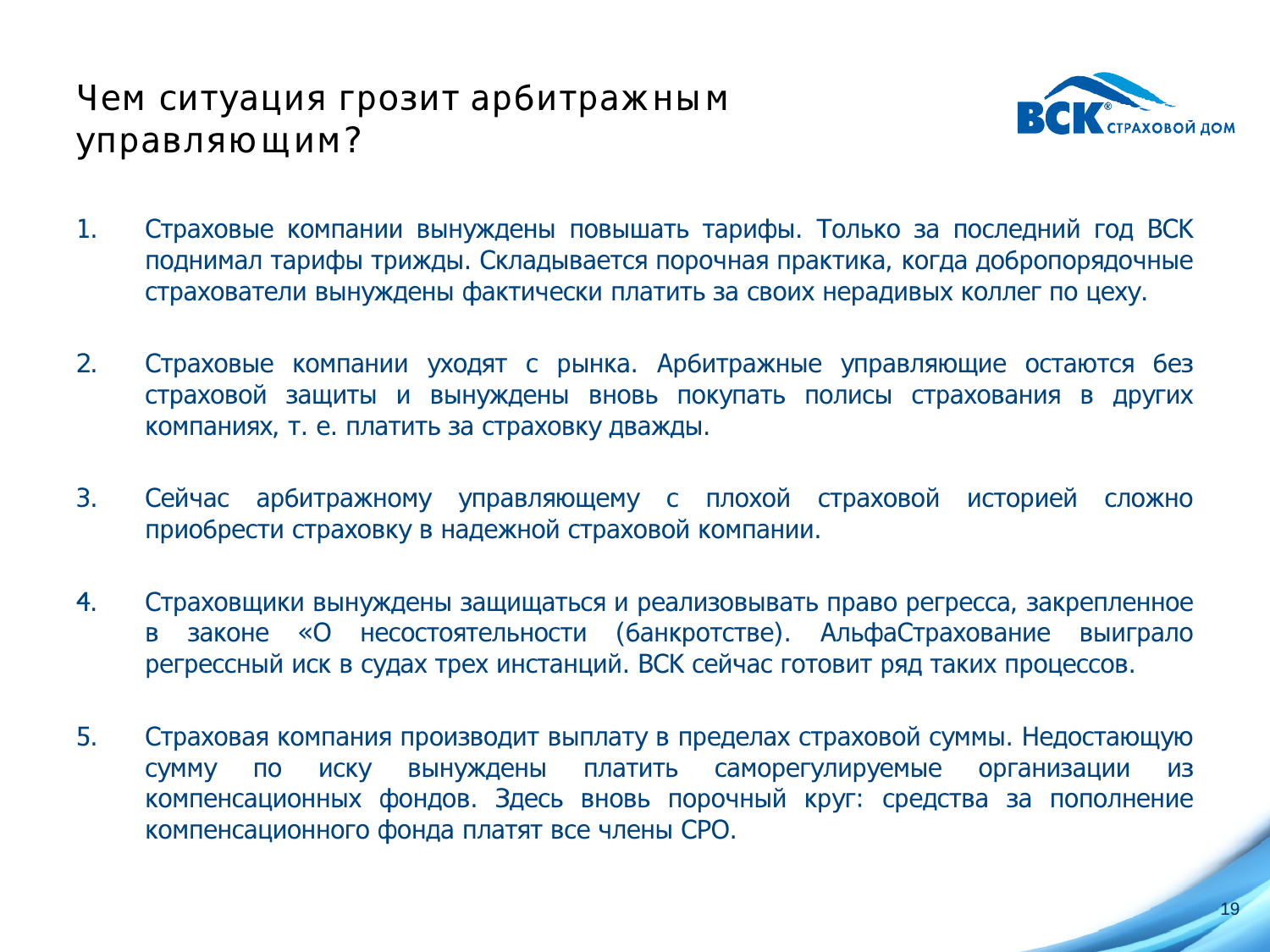

# Чем ситуация грозит арбитражным управляющим?
Страховые компании вынуждены повышать тарифы. Только за последний год ВСК поднимал тарифы трижды. Складывается порочная практика, когда добропорядочные страхователи вынуждены фактически платить за своих нерадивых коллег по цеху.

Страховые компании уходят с рынка. Арбитражные управляющие остаются без страховой защиты и вынуждены вновь покупать полисы страхования в других компаниях, т. е. платить за страховку дважды.

Сейчас арбитражному управляющему с плохой страховой историей сложно приобрести страховку в надежной страховой компании.

Страховщики вынуждены защищаться и реализовывать право регресса, закрепленное в законе «О несостоятельности (банкротстве). АльфаСтрахование выиграло регрессный иск в судах трех инстанций. ВСК сейчас готовит ряд таких процессов.

Страховая компания производит выплату в пределах страховой суммы. Недостающую сумму по иску вынуждены платить саморегулируемые организации из компенсационных фондов. Здесь вновь порочный круг: средства за пополнение компенсационного фонда платят все члены СРО.
19